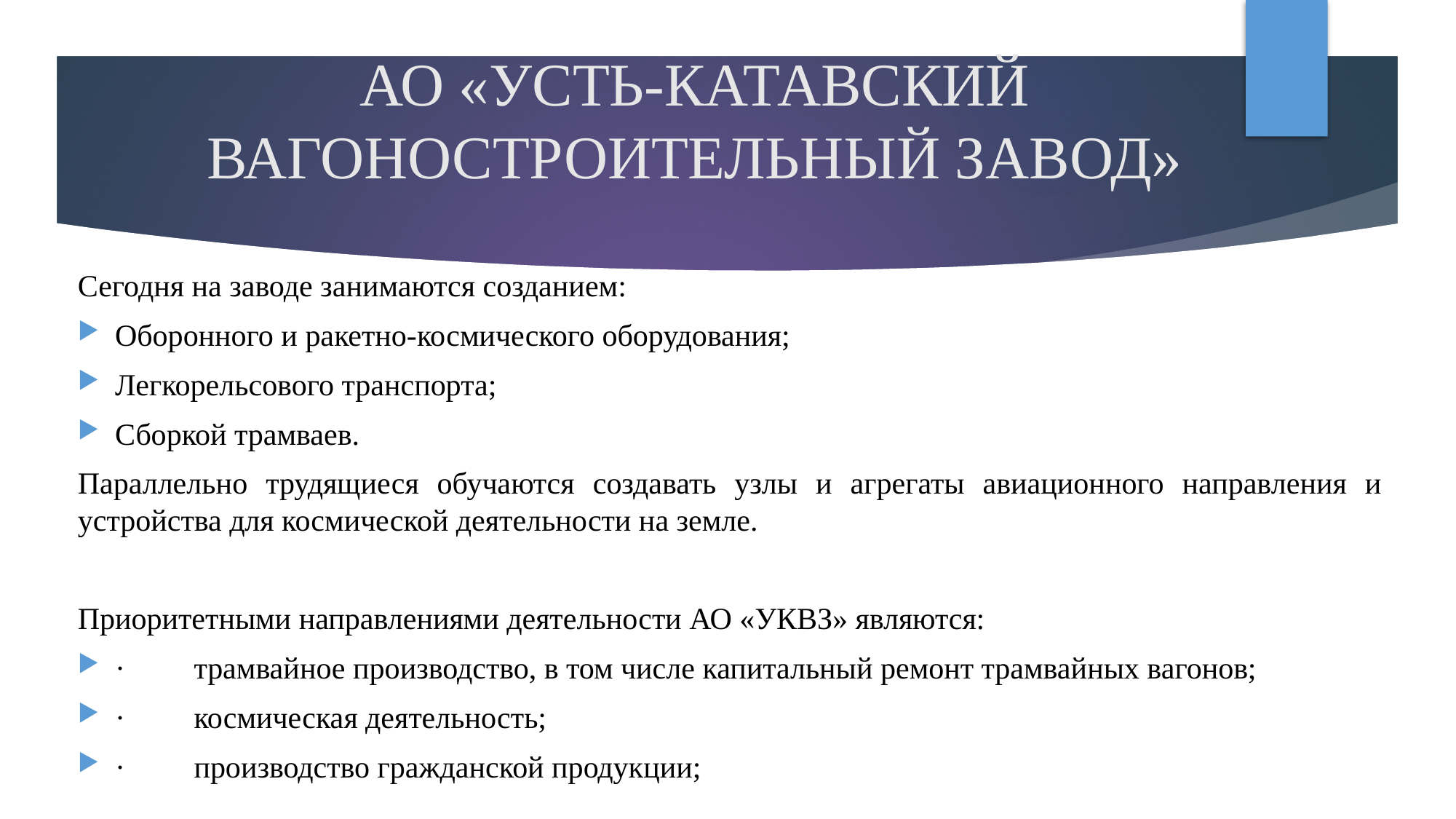

# АО «УСТЬ-КАТАВСКИЙ ВАГОНОСТРОИТЕЛЬНЫЙ ЗАВОД»
Сегодня на заводе занимаются созданием:
Оборонного и ракетно-космического оборудования;
Легкорельсового транспорта;
Сборкой трамваев.
Параллельно трудящиеся обучаются создавать узлы и агрегаты авиационного направления и устройства для космической деятельности на земле.

Приоритетными направлениями деятельности АО «УКВЗ» являются:
·         трамвайное производство, в том числе капитальный ремонт трамвайных вагонов;
·         космическая деятельность;
·         производство гражданской продукции;